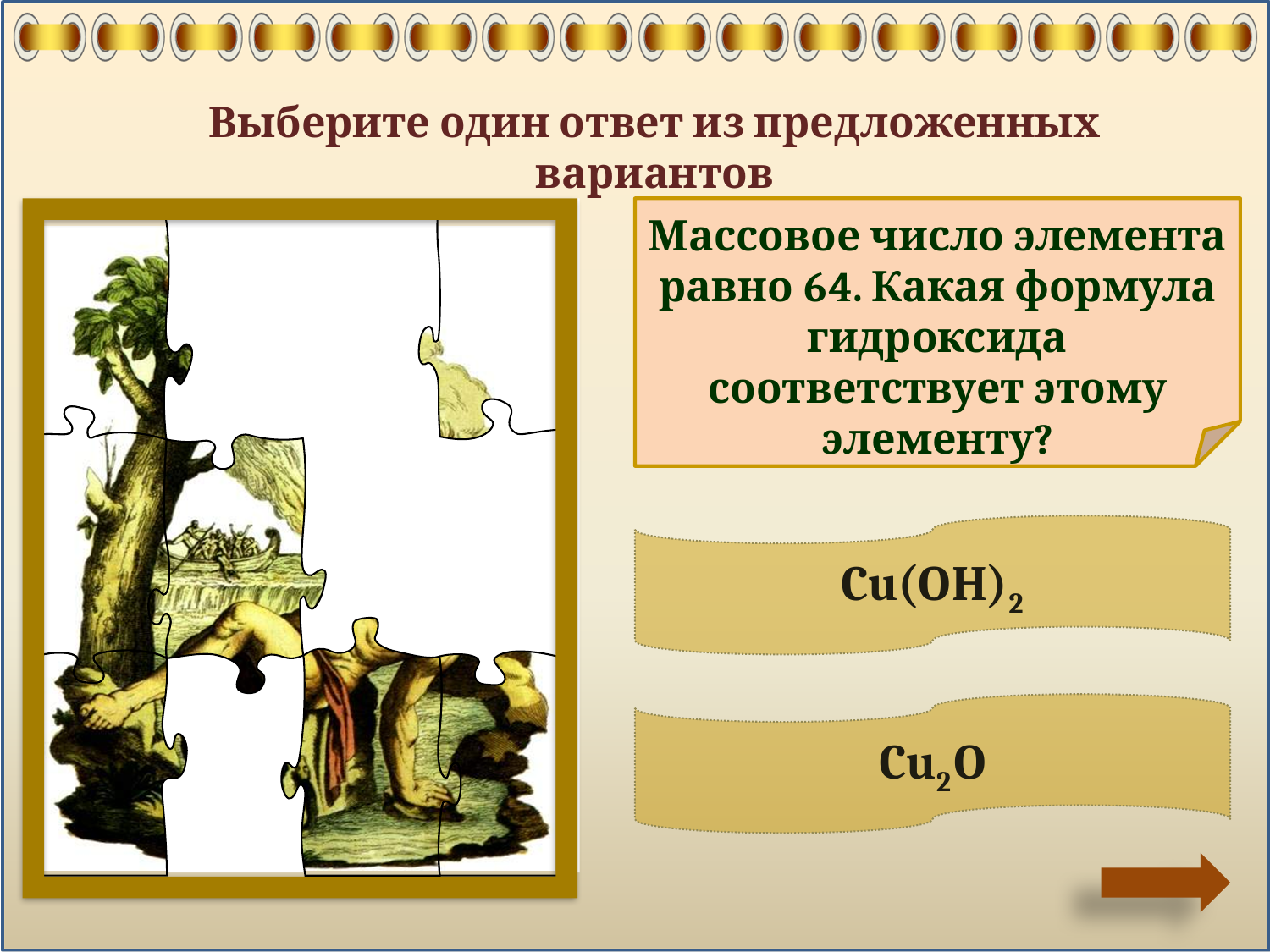

Выберите один ответ из предложенных вариантов

Массовое число элемента равно 64. Какая формула гидроксида соответствует этому элементу?

Cu(OH)2

Cu2O